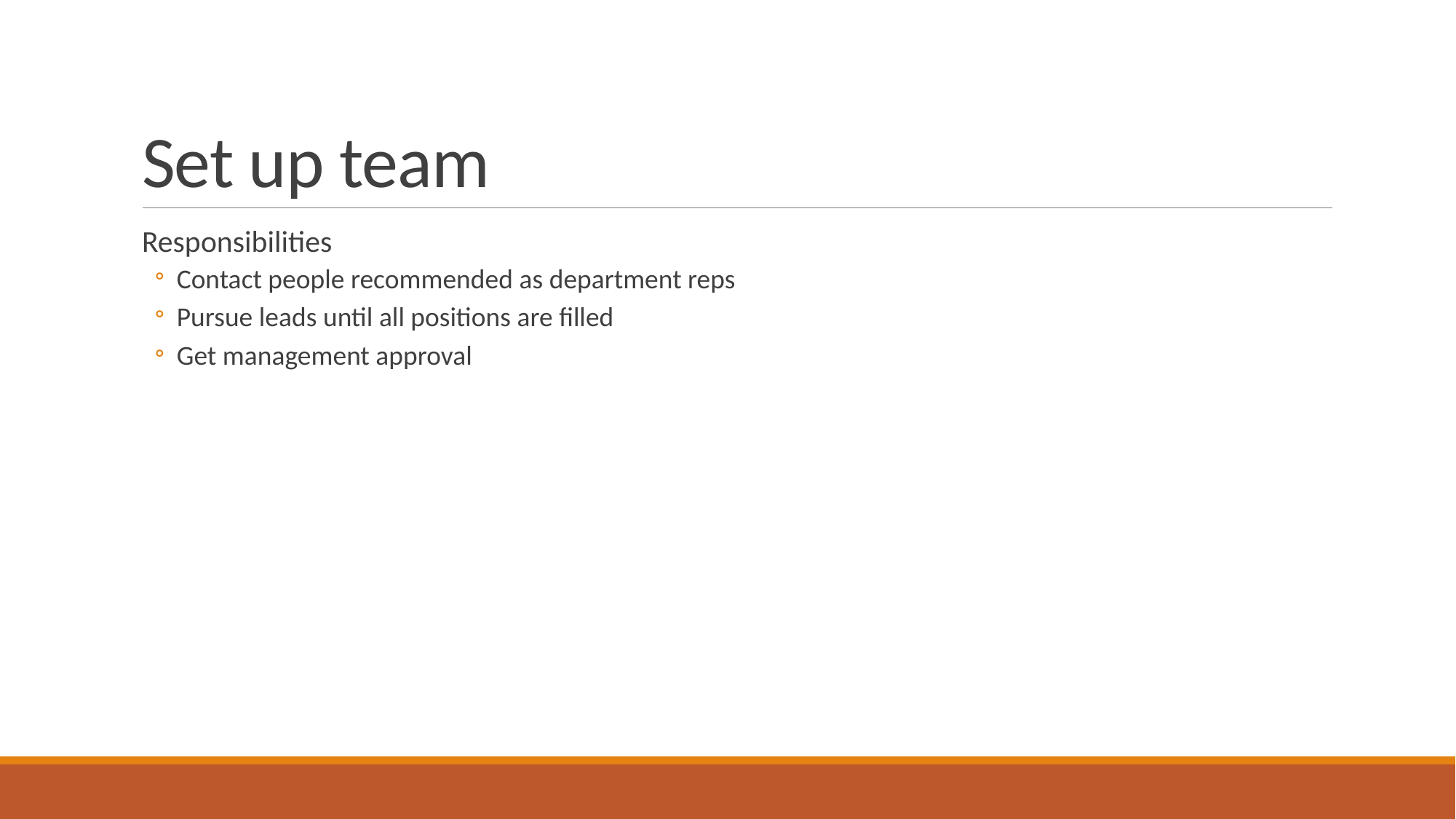

# Set up team
Responsibilities
Contact people recommended as department reps
Pursue leads until all positions are filled
Get management approval
Find department reps
Get management approval